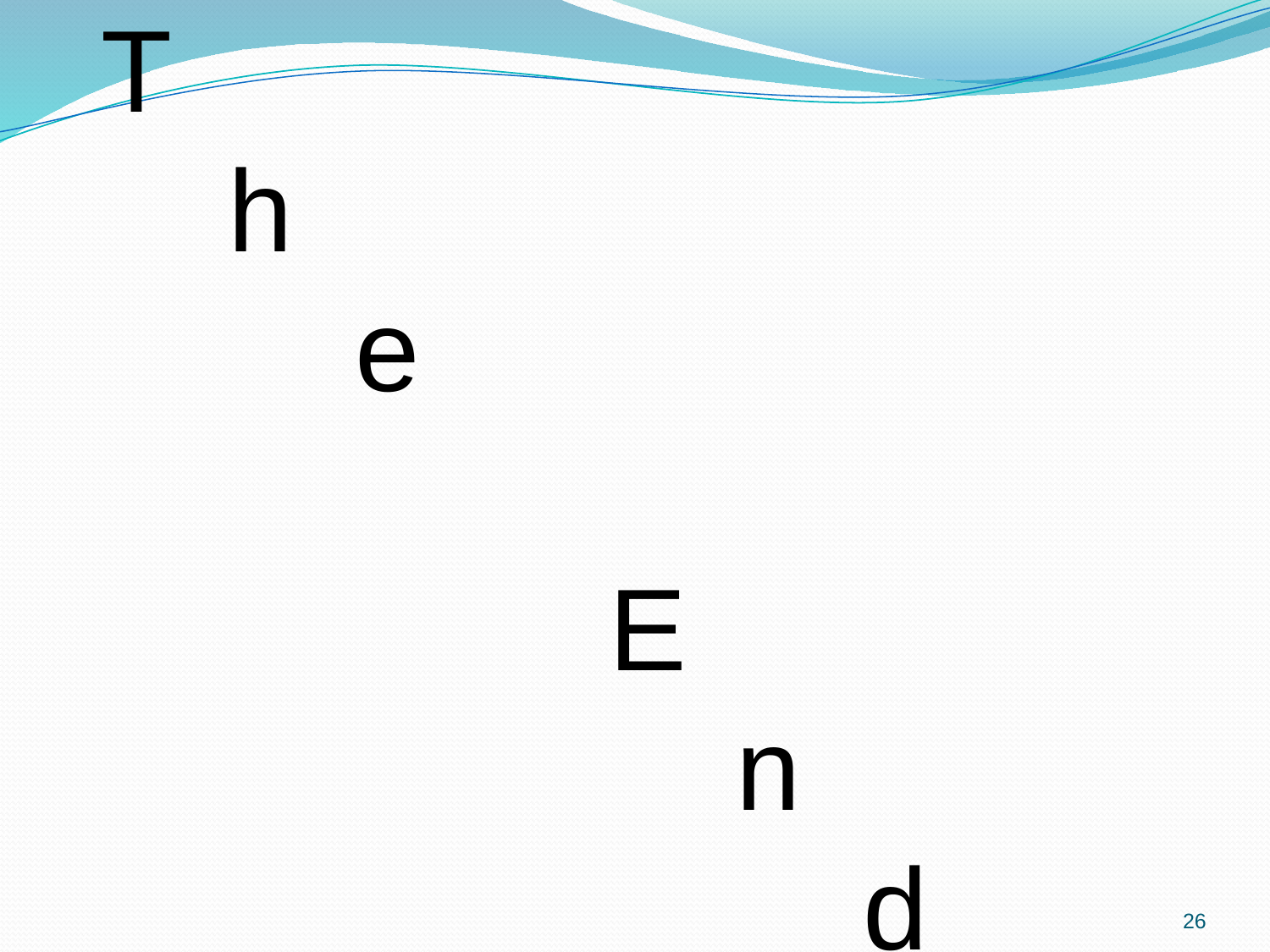

T
	h
		e

				E
					n
						d
26